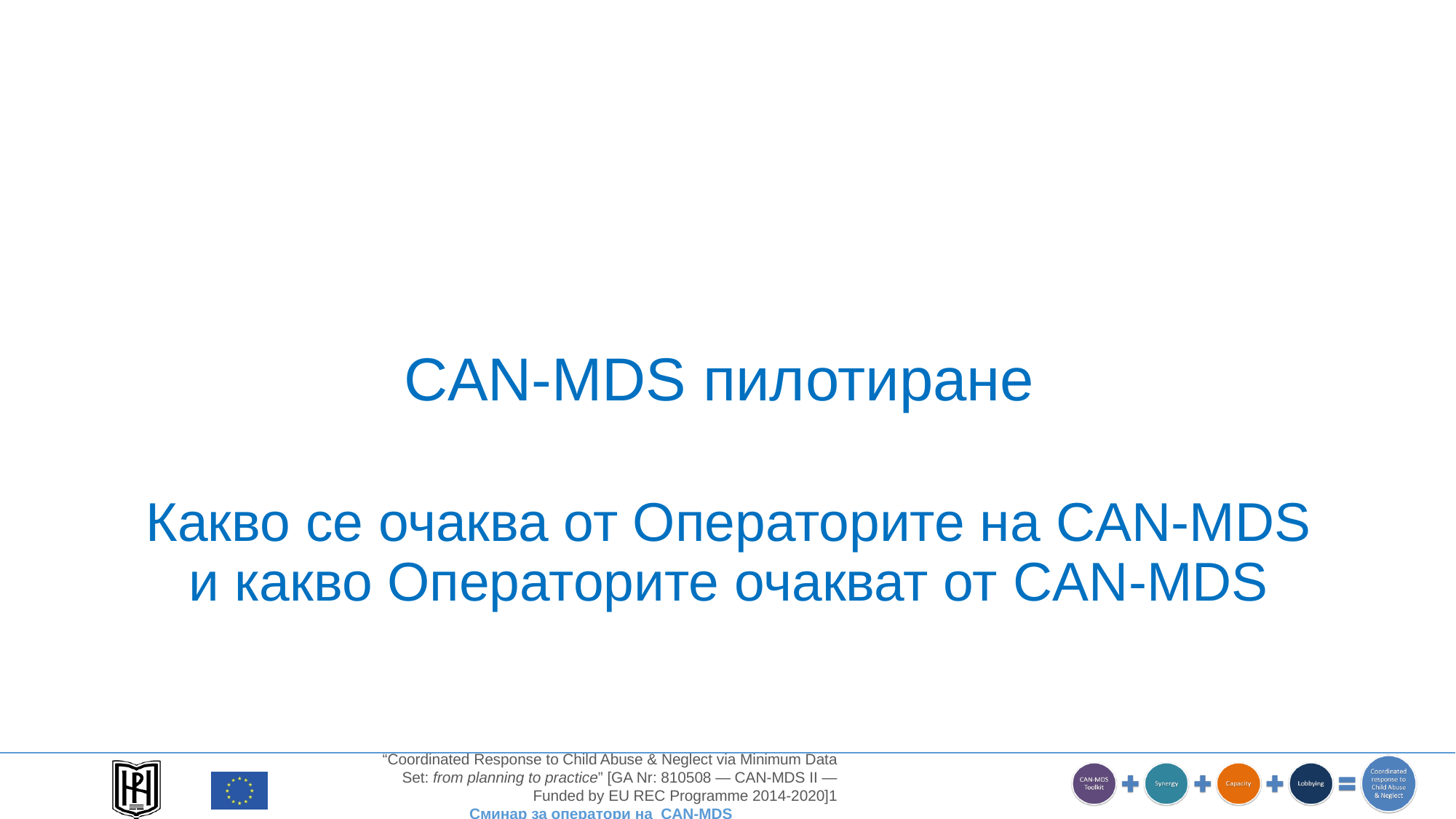

# CAN-MDS пилотиране

Какво се очаква от Операторите на CAN-MDS и какво Операторите очакват от CAN-MDS